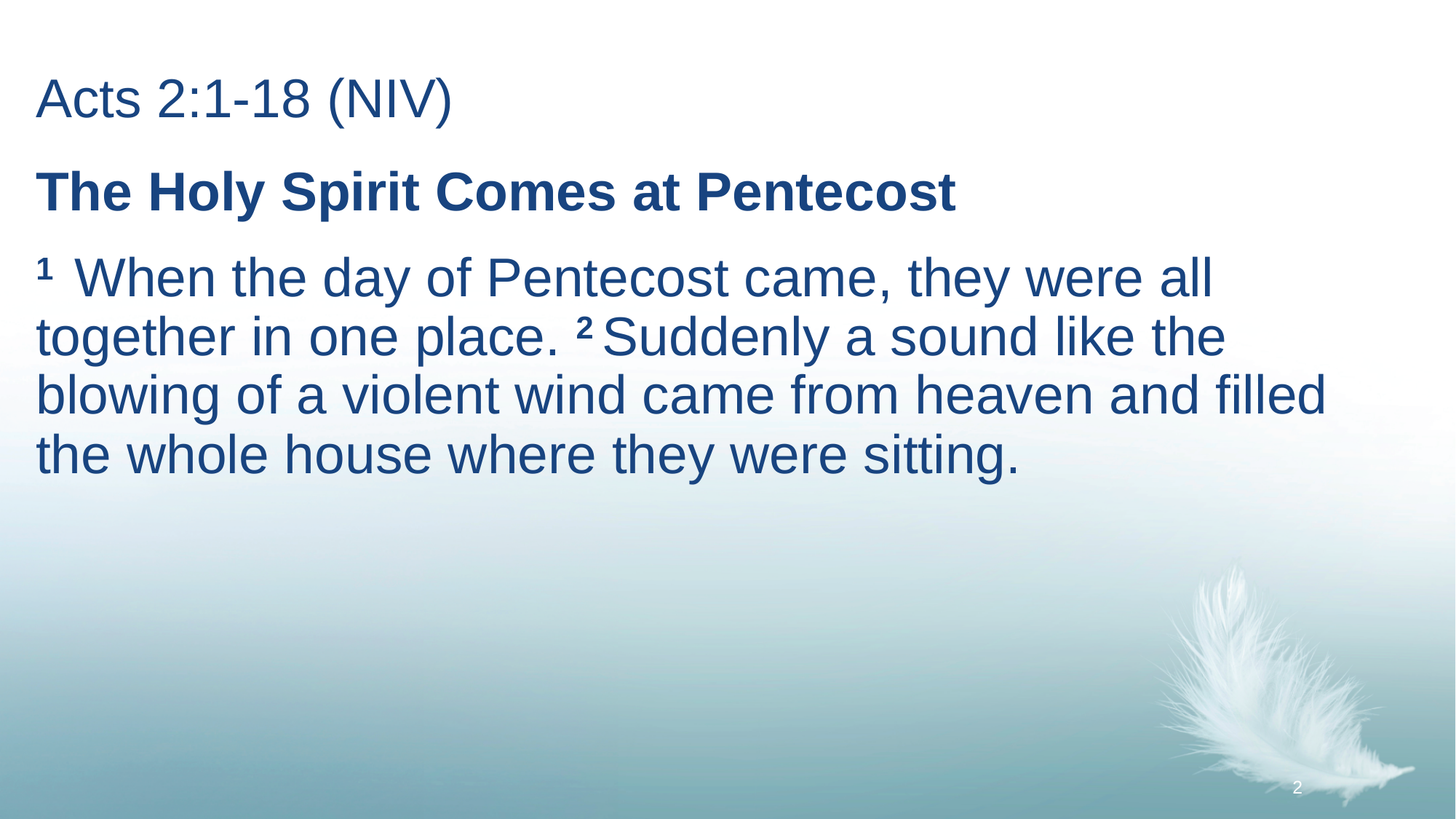

Acts 2:1-18 (NIV)
The Holy Spirit Comes at Pentecost
1  When the day of Pentecost came, they were all together in one place. 2 Suddenly a sound like the blowing of a violent wind came from heaven and filled the whole house where they were sitting.
2